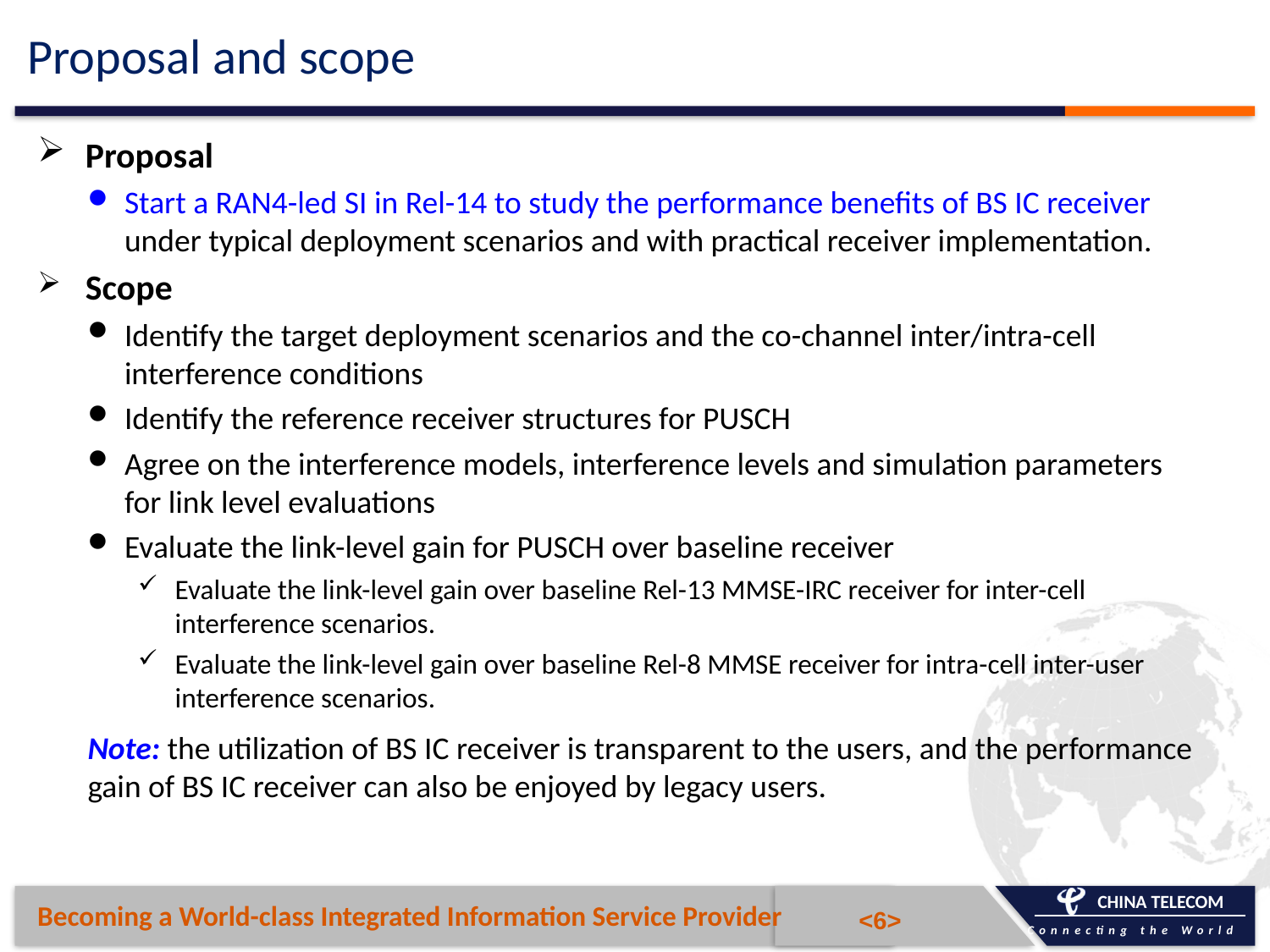

# Proposal and scope
Proposal
Start a RAN4-led SI in Rel-14 to study the performance benefits of BS IC receiver under typical deployment scenarios and with practical receiver implementation.
Scope
Identify the target deployment scenarios and the co-channel inter/intra-cell interference conditions
Identify the reference receiver structures for PUSCH
Agree on the interference models, interference levels and simulation parameters for link level evaluations
Evaluate the link-level gain for PUSCH over baseline receiver
Evaluate the link-level gain over baseline Rel-13 MMSE-IRC receiver for inter-cell interference scenarios.
Evaluate the link-level gain over baseline Rel-8 MMSE receiver for intra-cell inter-user interference scenarios.
Note: the utilization of BS IC receiver is transparent to the users, and the performance gain of BS IC receiver can also be enjoyed by legacy users.